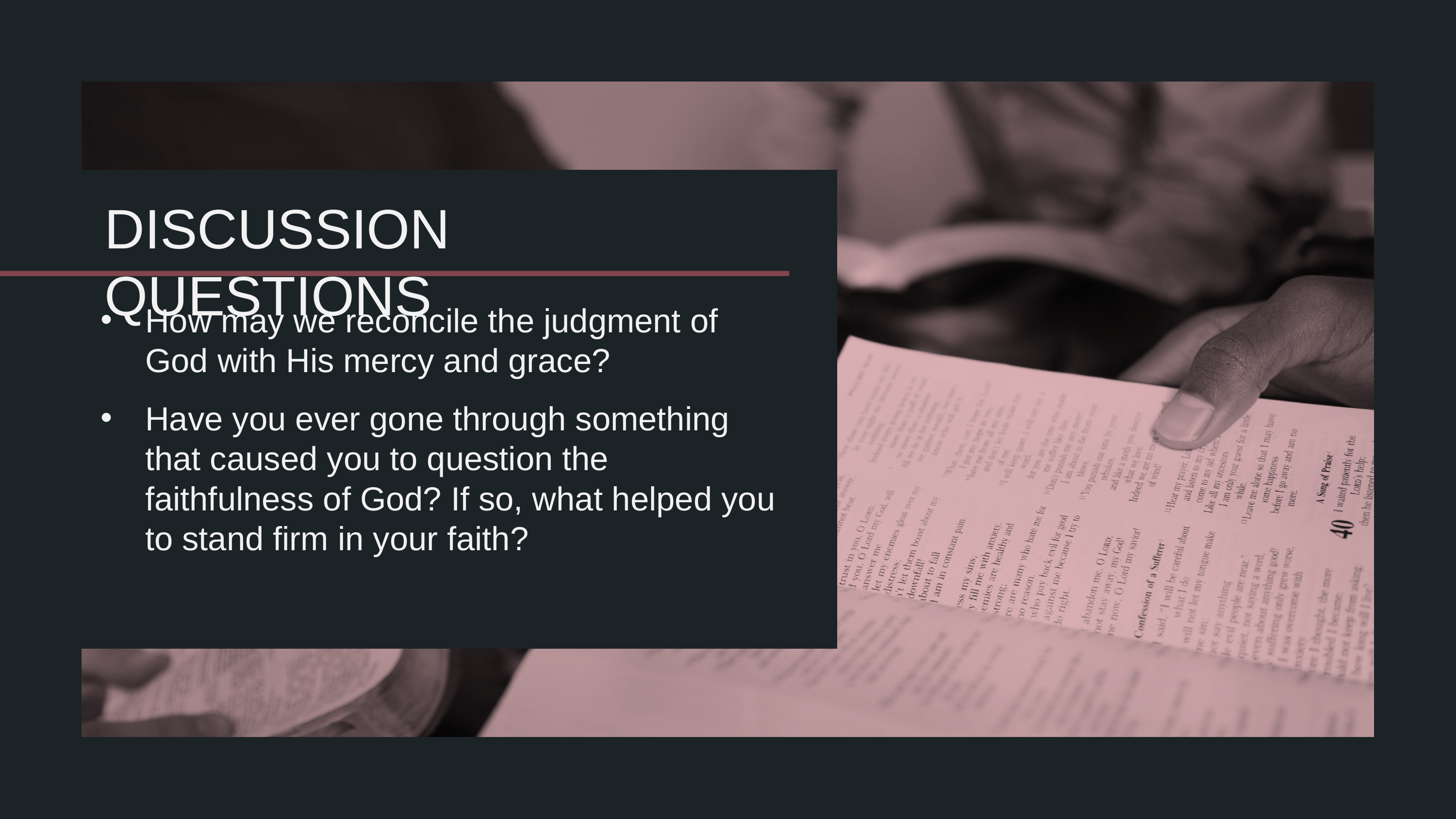

How may we reconcile the judgment of God with His mercy and grace?
Have you ever gone through something that caused you to question the faithfulness of God? If so, what helped you to stand firm in your faith?